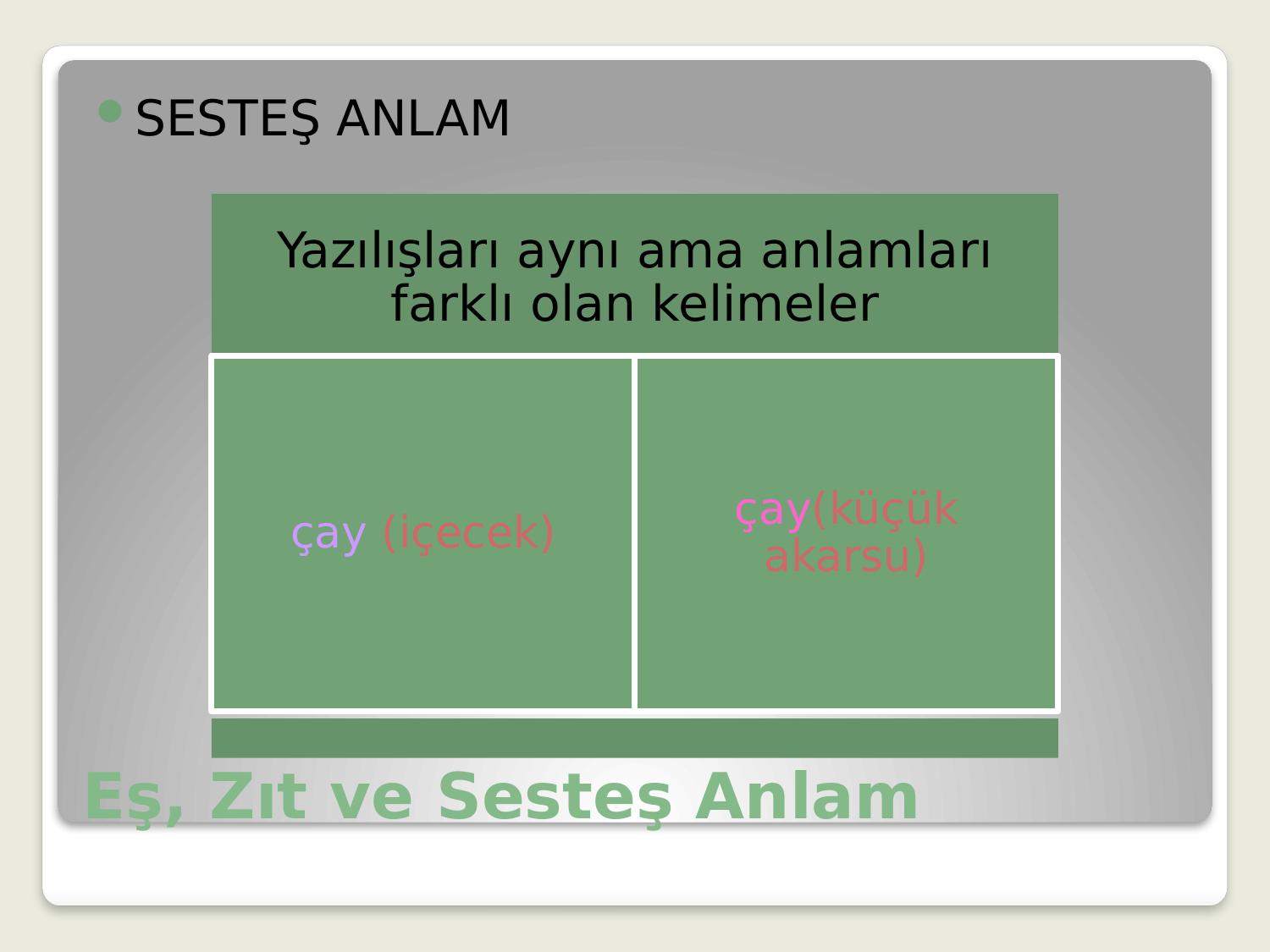

SESTEŞ ANLAM

Yazılışları aynı ama anlamları farklı olan kelimeler
çay (içecek)
çay(küçük akarsu)
# Eş, Zıt ve Sesteş Anlam